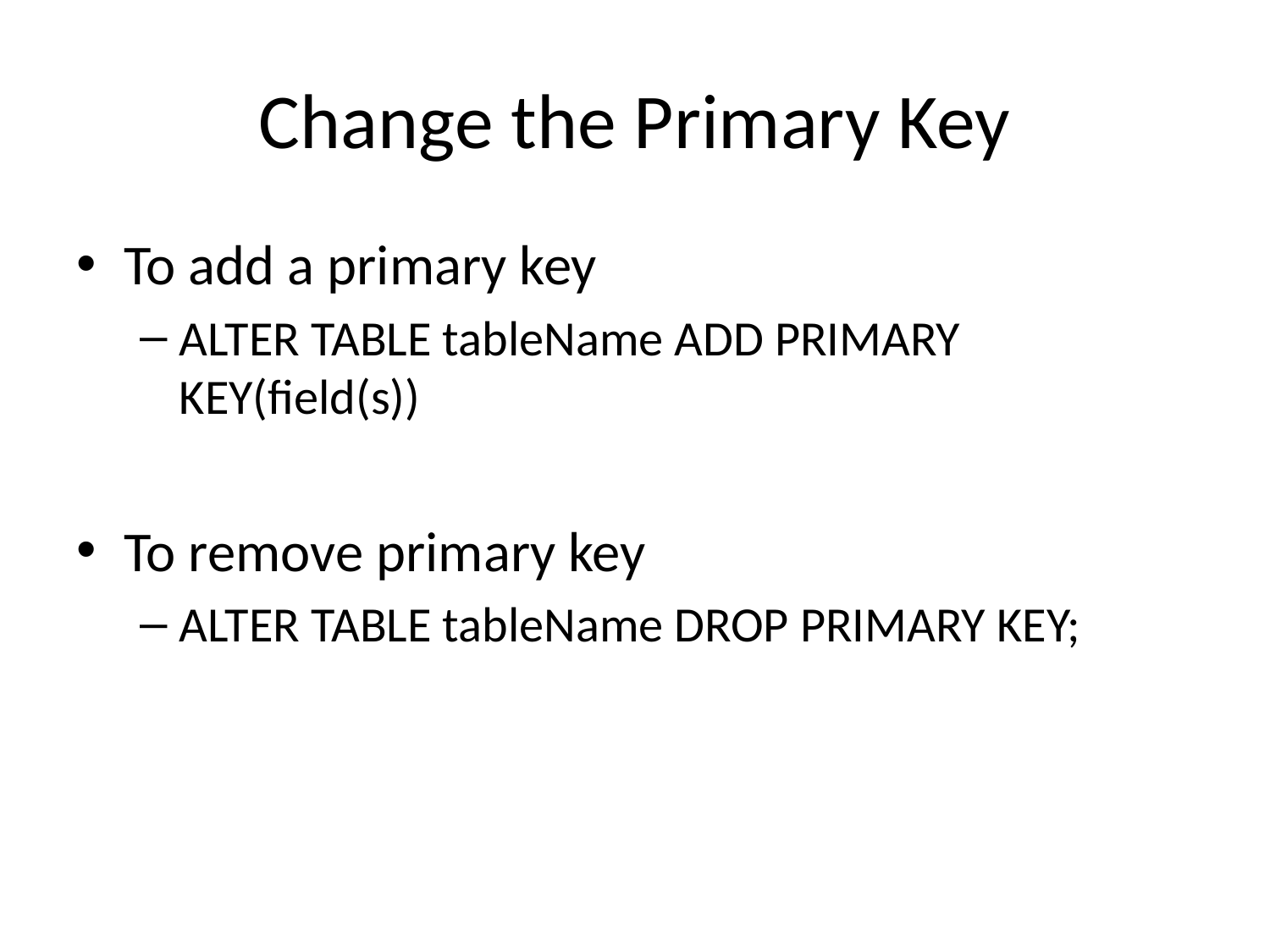

# Change the Primary Key
To add a primary key
ALTER TABLE tableName ADD PRIMARY KEY(field(s))

To remove primary key
ALTER TABLE tableName DROP PRIMARY KEY;